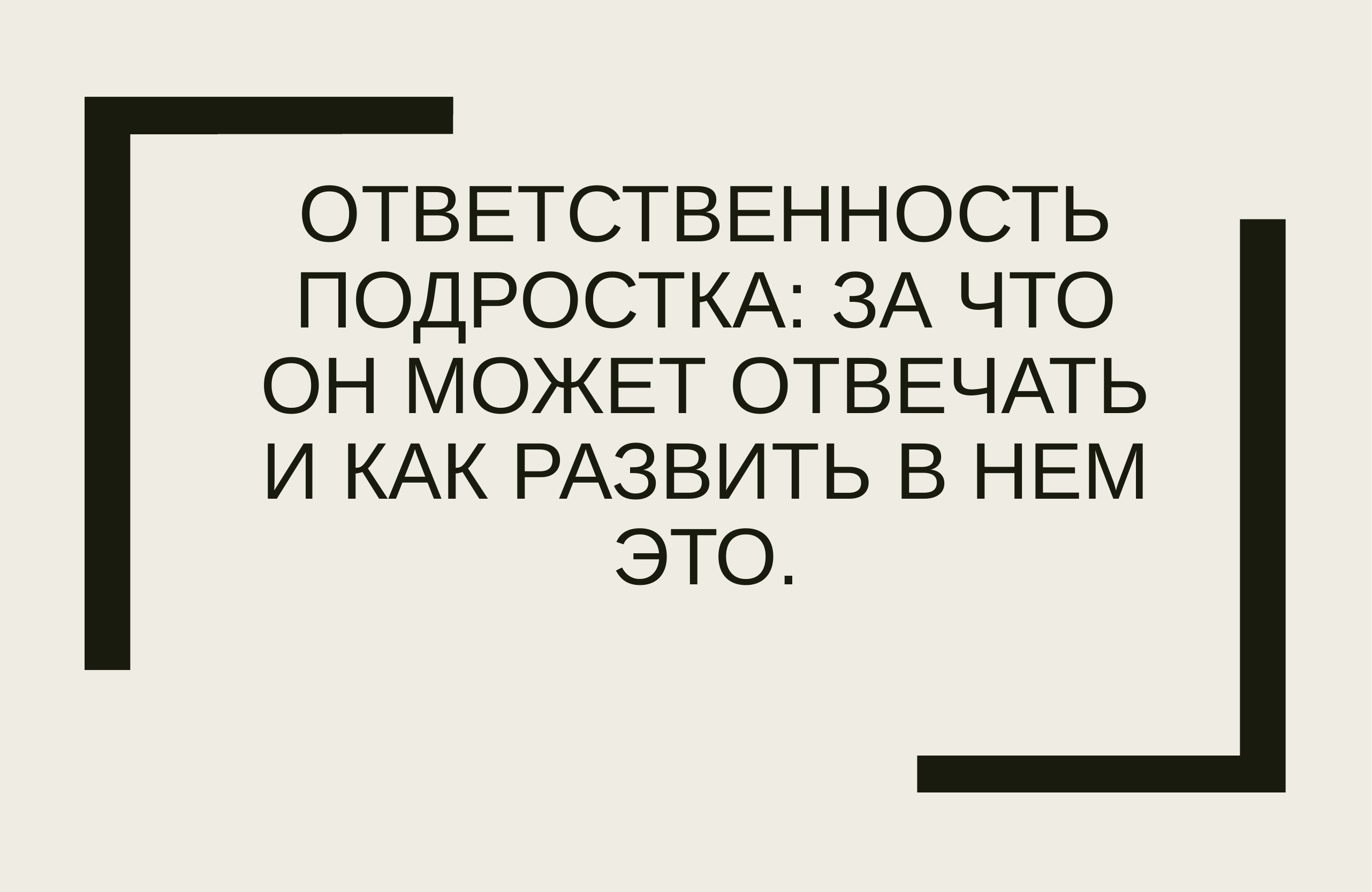

# Ответственность подростка: за что он может отвечать и как развить в нем это.